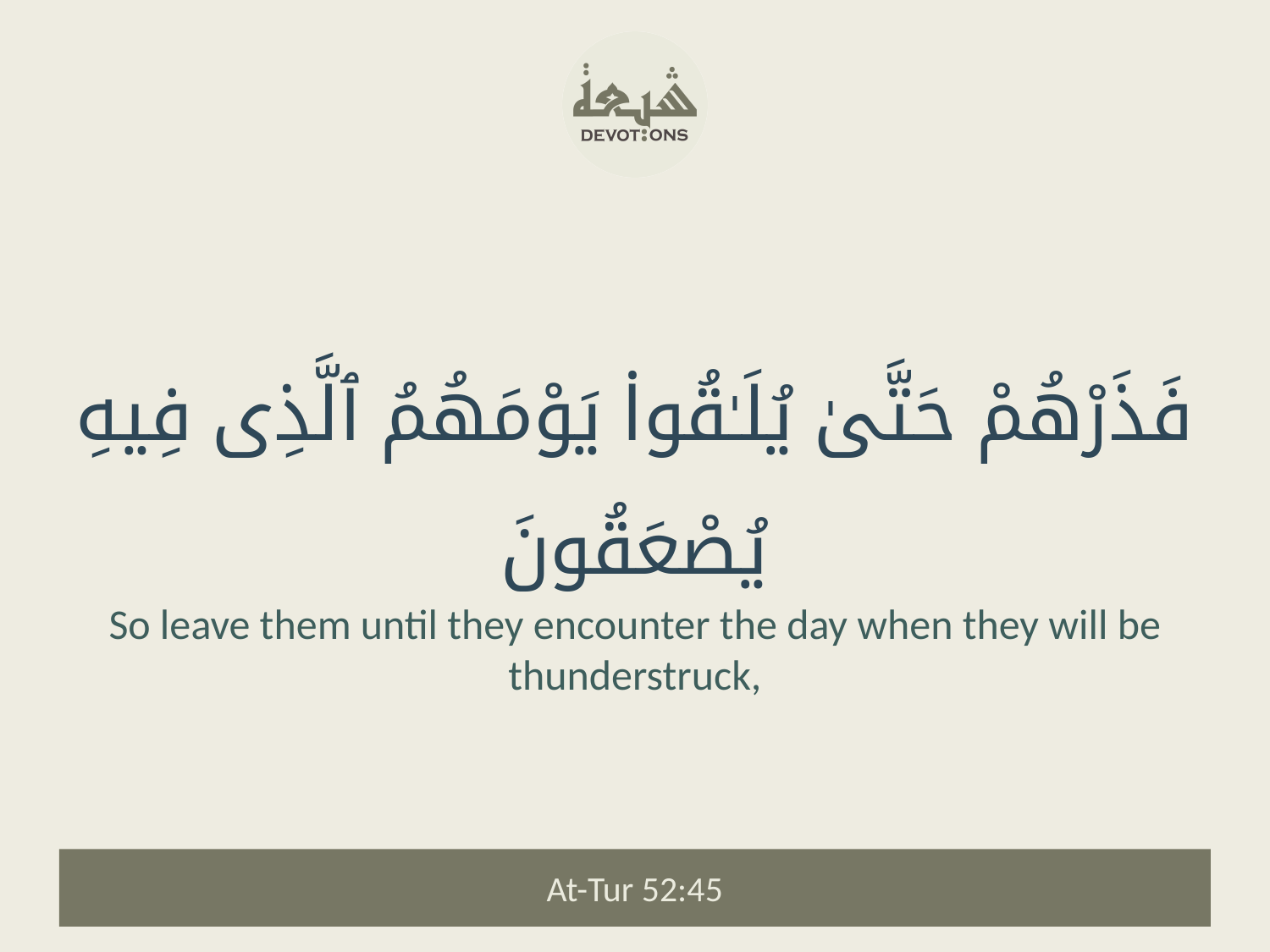

فَذَرْهُمْ حَتَّىٰ يُلَـٰقُوا۟ يَوْمَهُمُ ٱلَّذِى فِيهِ يُصْعَقُونَ
So leave them until they encounter the day when they will be thunderstruck,
At-Tur 52:45